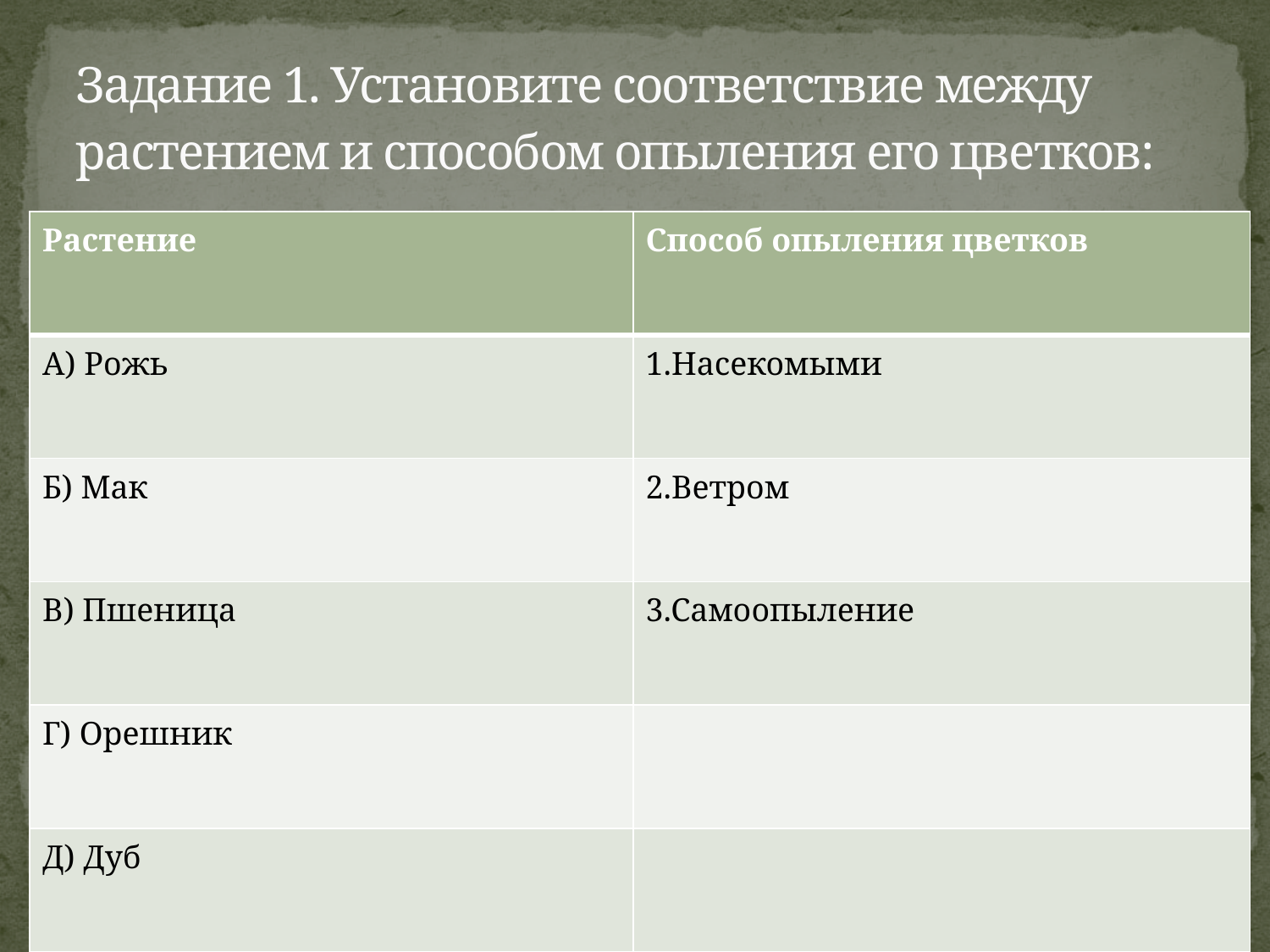

# Задание 1. Установите соответствие между растением и способом опыления его цветков:
| Растение | Способ опыления цветков |
| --- | --- |
| А) Рожь | 1.Насекомыми |
| Б) Мак | 2.Ветром |
| В) Пшеница | 3.Самоопыление |
| Г) Орешник |  |
| Д) Дуб |  |